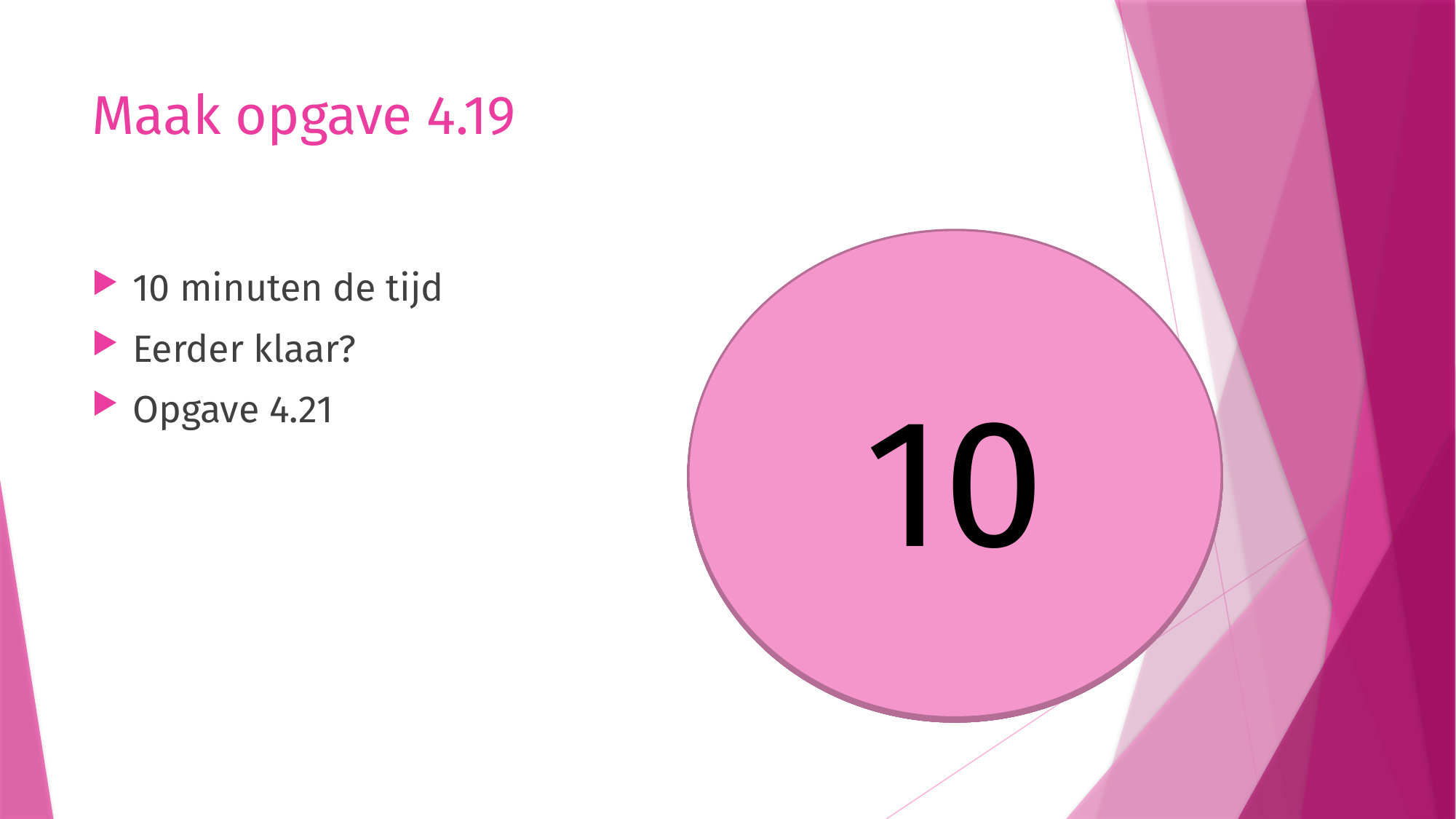

# Maak opgave 4.19
10
9
8
5
6
7
4
3
1
2
10 minuten de tijd
Eerder klaar?
Opgave 4.21